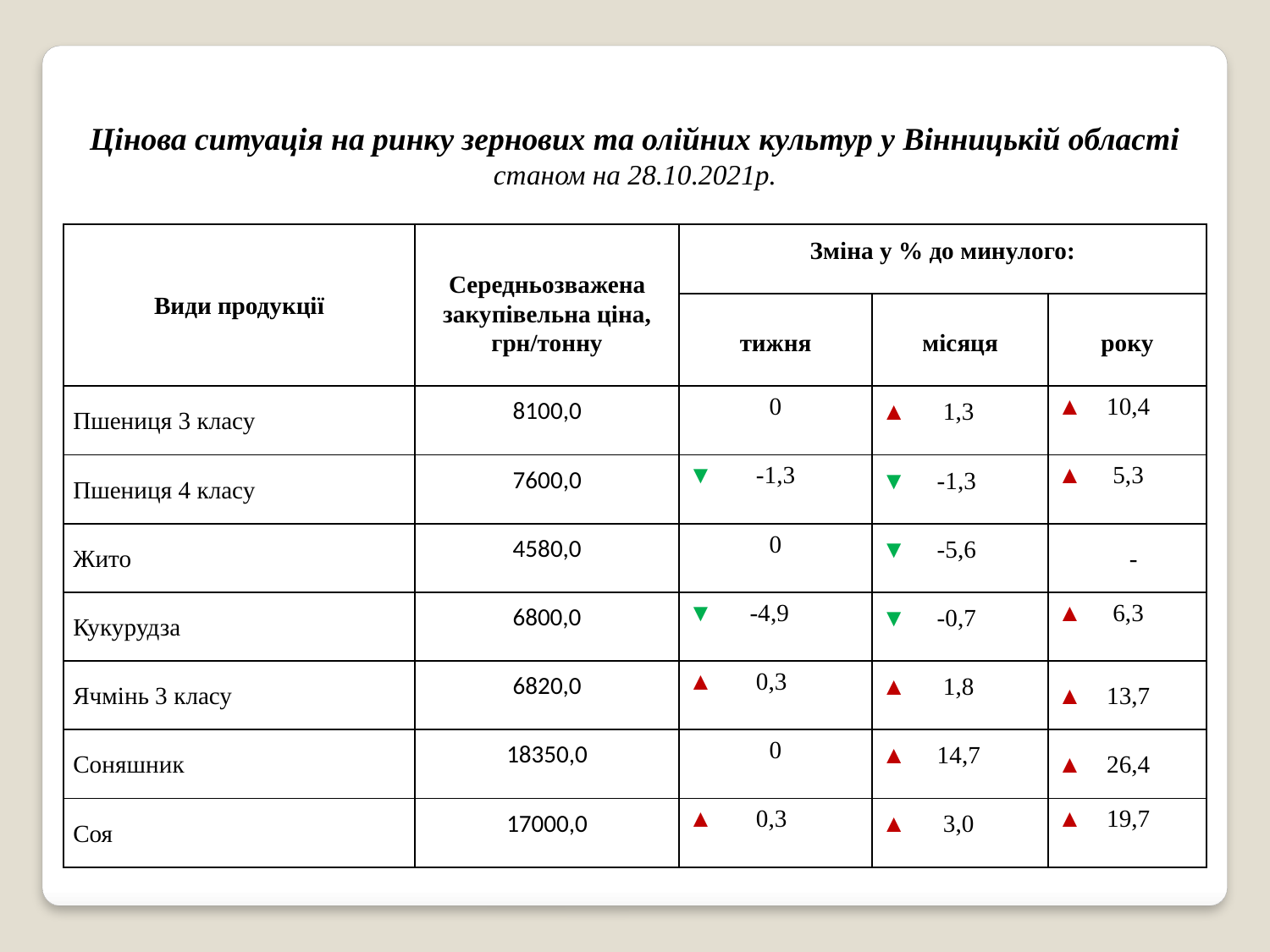

| Цінова ситуація на ринку зернових та олійних культур у Вінницькій області станом на 28.10.2021р. |  |  |  |  |
| --- | --- | --- | --- | --- |
| Види продукції | Середньозважена закупівельна ціна, грн/тонну | Зміна у % до минулого: |  |  |
|  |  | тижня | місяця | року |
| Пшениця 3 класу | 8100,0 | 0 | ▲ 1,3 | ▲ 10,4 |
| Пшениця 4 класу | 7600,0 | ▼ -1,3 | ▼ -1,3 | ▲ 5,3 |
| Жито | 4580,0 | 0 | ▼ -5,6 | - |
| Кукурудза | 6800,0 | ▼ -4,9 | ▼ -0,7 | ▲ 6,3 |
| Ячмінь 3 класу | 6820,0 | ▲ 0,3 | ▲ 1,8 | ▲ 13,7 |
| Соняшник | 18350,0 | 0 | ▲ 14,7 | ▲ 26,4 |
| Соя | 17000,0 | ▲ 0,3 | ▲ 3,0 | ▲ 19,7 |